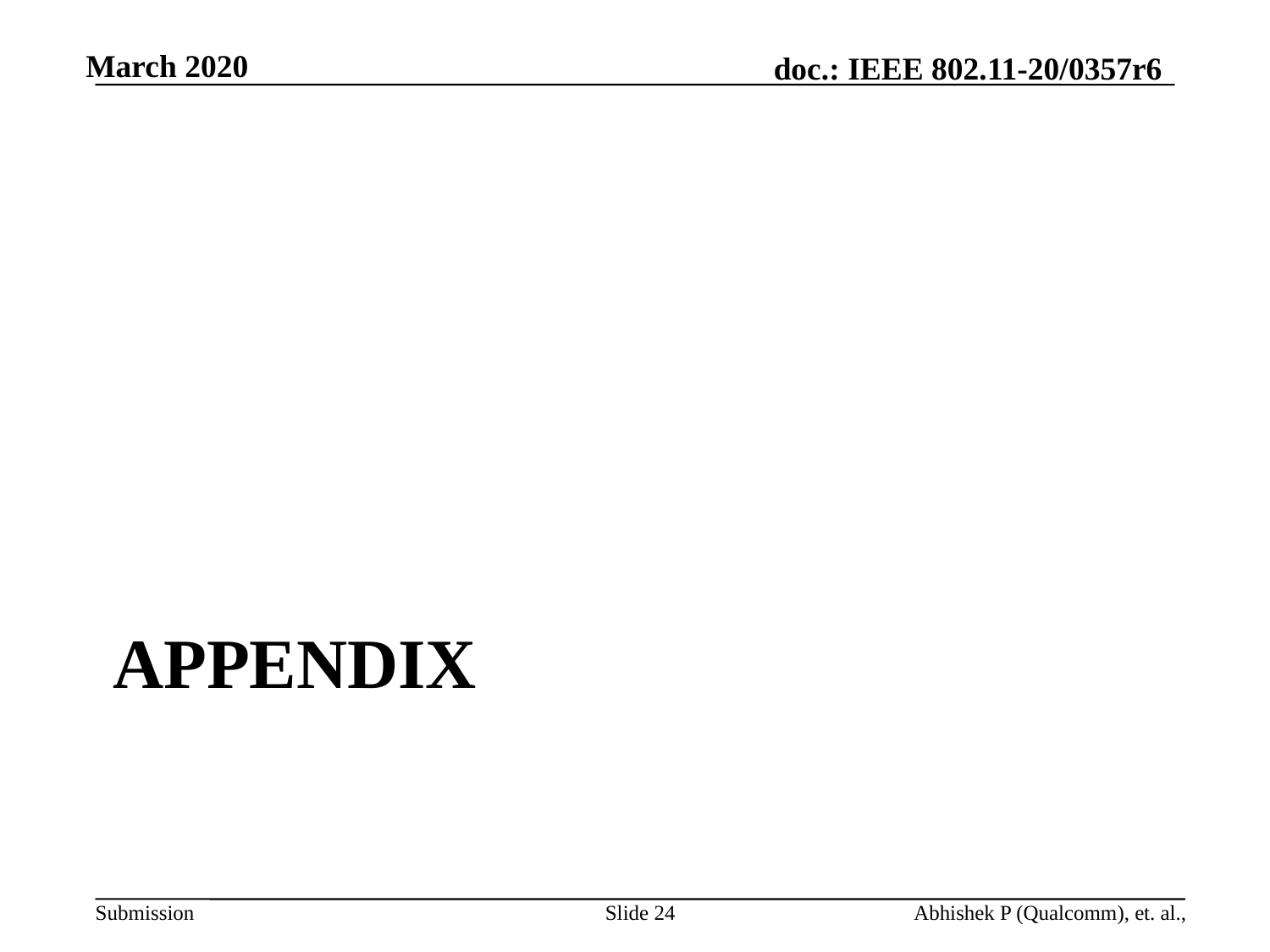

# Appendix
Slide 24
Abhishek P (Qualcomm), et. al.,